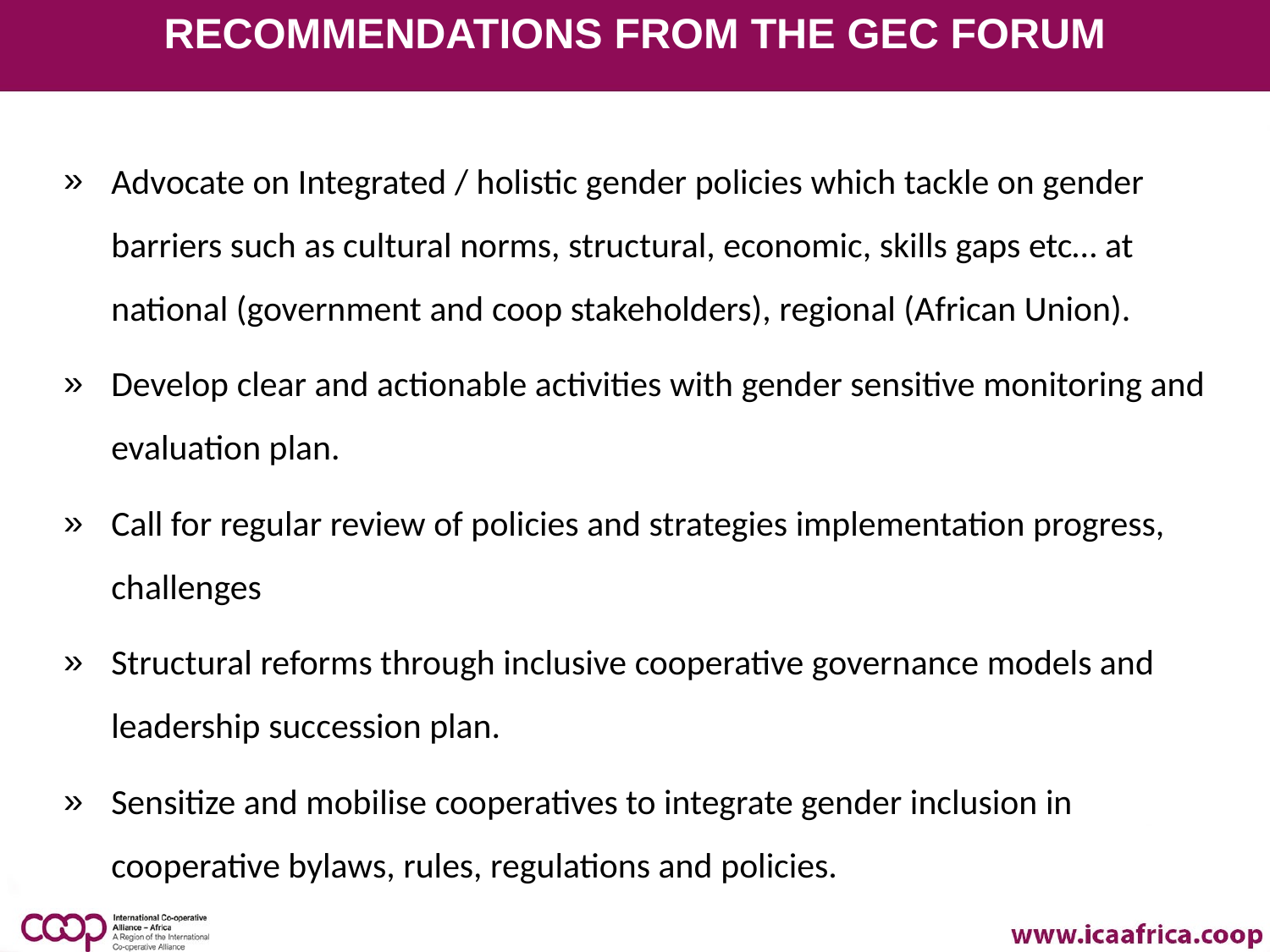

RECOMMENDATIONS FROM THE GEC FORUM
Advocate on Integrated / holistic gender policies which tackle on gender barriers such as cultural norms, structural, economic, skills gaps etc… at national (government and coop stakeholders), regional (African Union).
Develop clear and actionable activities with gender sensitive monitoring and evaluation plan.
Call for regular review of policies and strategies implementation progress, challenges
Structural reforms through inclusive cooperative governance models and leadership succession plan.
Sensitize and mobilise cooperatives to integrate gender inclusion in cooperative bylaws, rules, regulations and policies.